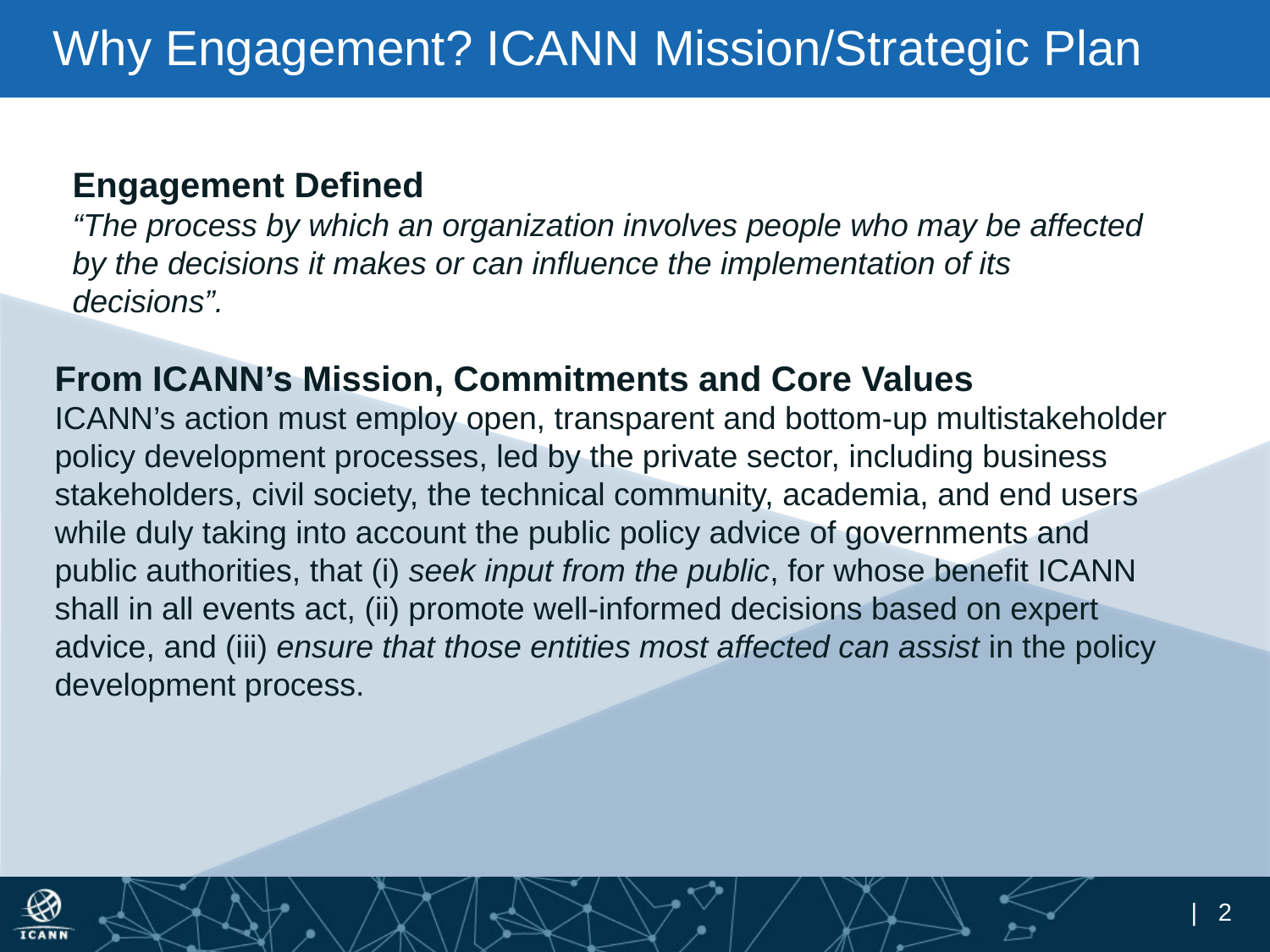

# Why Engagement? ICANN Mission/Strategic Plan
Engagement Defined
“The process by which an organization involves people who may be affected by the decisions it makes or can influence the implementation of its decisions”.

From ICANN’s Mission, Commitments and Core Values
ICANN’s action must employ open, transparent and bottom-up multistakeholder
policy development processes, led by the private sector, including business
stakeholders, civil society, the technical community, academia, and end users
while duly taking into account the public policy advice of governments and
public authorities, that (i) seek input from the public, for whose benefit ICANN
shall in all events act, (ii) promote well-informed decisions based on expert
advice, and (iii) ensure that those entities most affected can assist in the policy
development process.